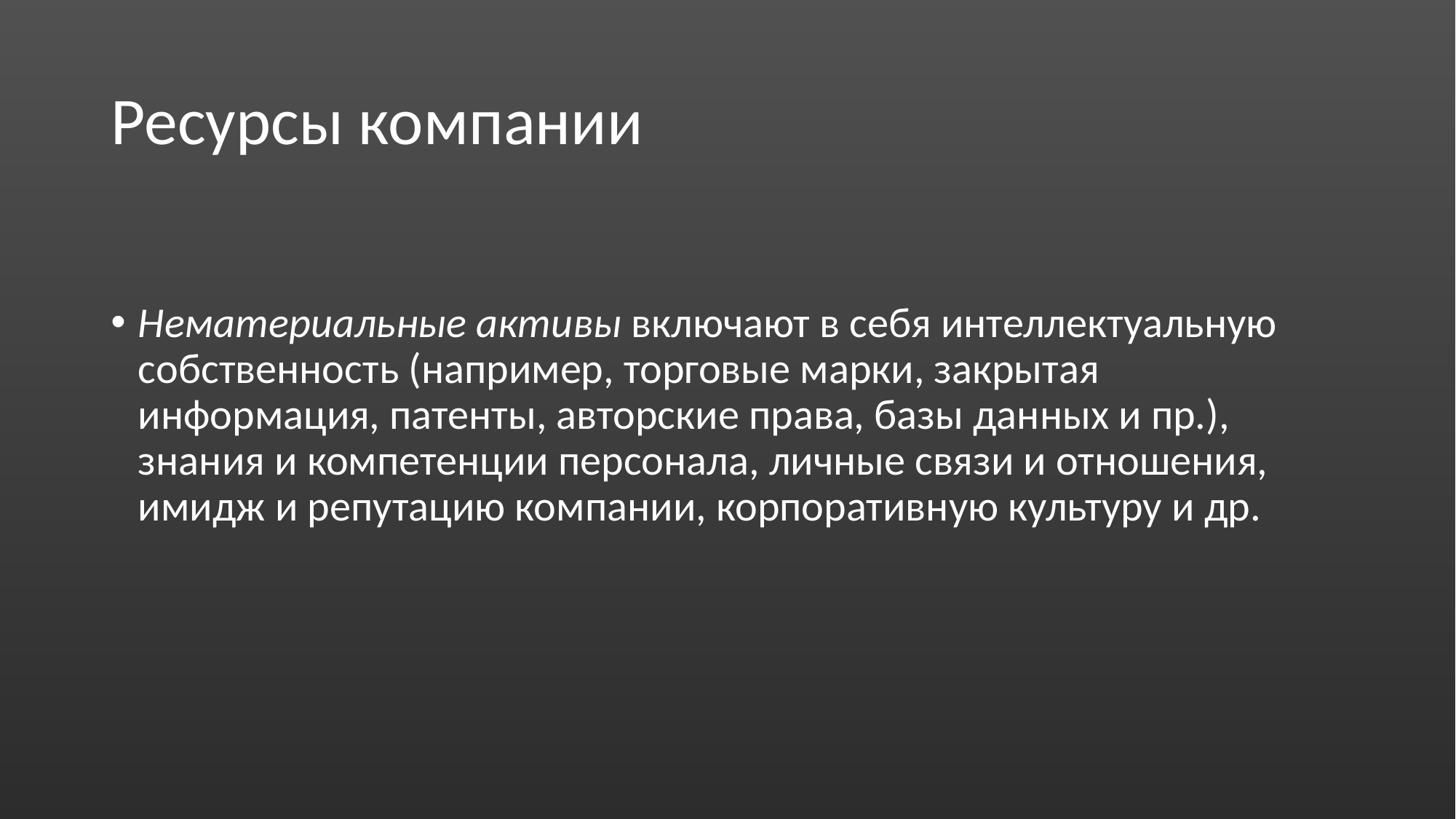

# Ресурсы компании
Нематериальные активы включают в себя интеллектуальную собственность (например, торговые марки, закрытая информация, патенты, авторские права, базы данных и пр.), знания и компетенции персонала, личные связи и отношения, имидж и репутацию компании, корпоративную культуру и др.